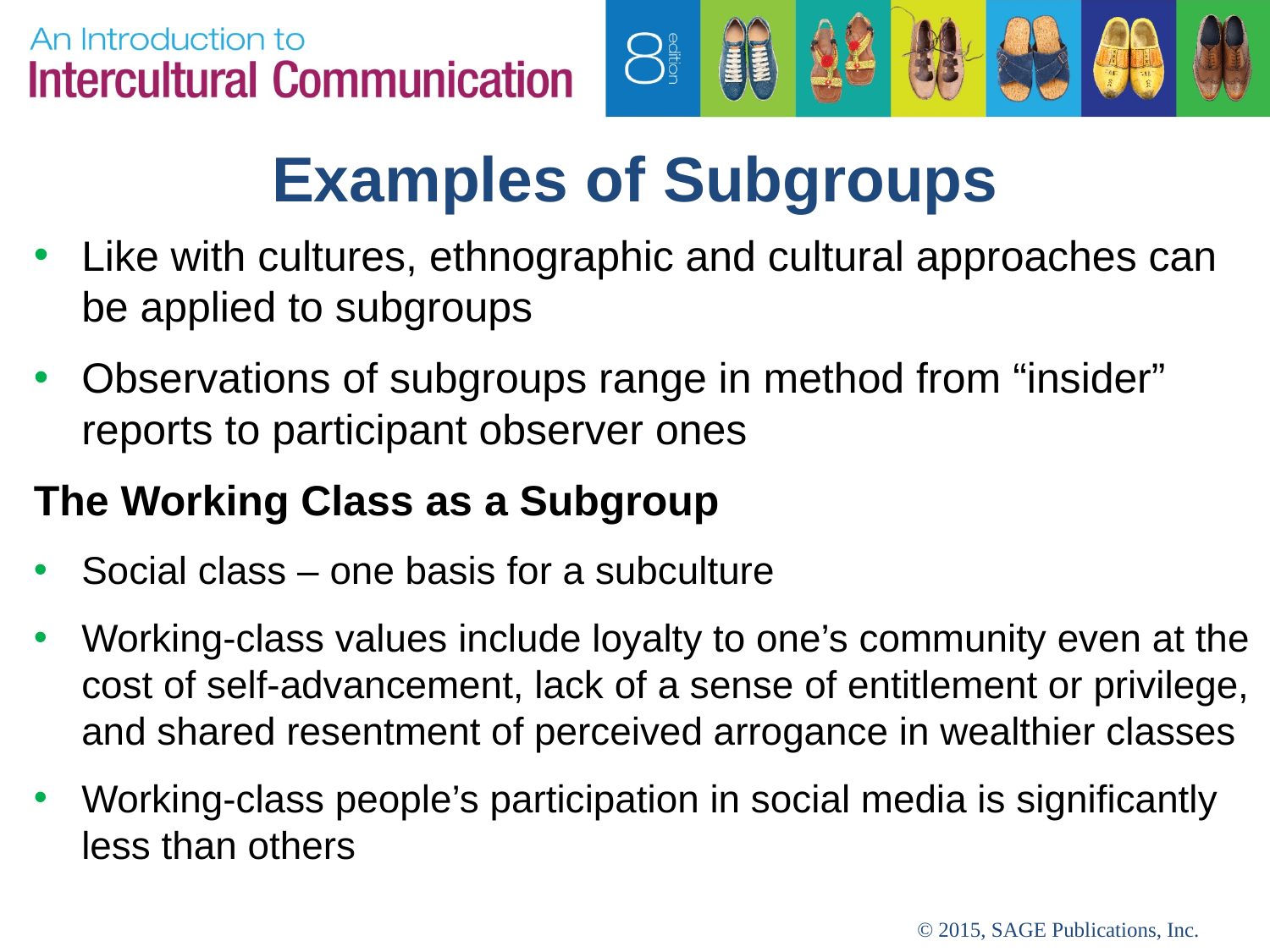

# Examples of Subgroups
Like with cultures, ethnographic and cultural approaches can be applied to subgroups
Observations of subgroups range in method from “insider” reports to participant observer ones
The Working Class as a Subgroup
Social class – one basis for a subculture
Working-class values include loyalty to one’s community even at the cost of self-advancement, lack of a sense of entitlement or privilege, and shared resentment of perceived arrogance in wealthier classes
Working-class people’s participation in social media is significantly less than others
© 2015, SAGE Publications, Inc.